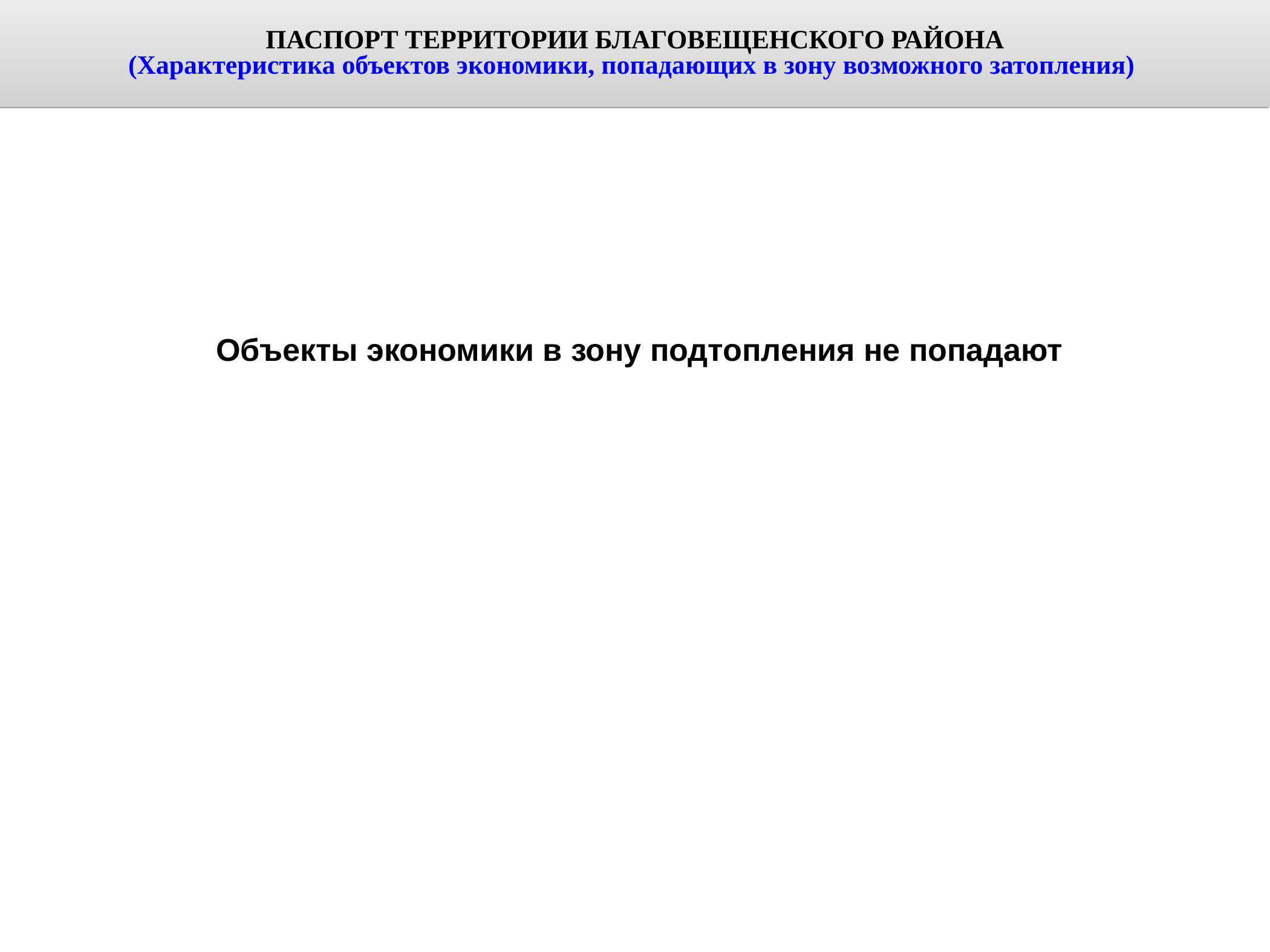

ПАСПОРТ ТЕРРИТОРИИ БЛАГОВЕЩЕНСКОГО РАЙОНА
(Характеристика объектов экономики, попадающих в зону возможного затопления)
Объекты экономики в зону подтопления не попадают